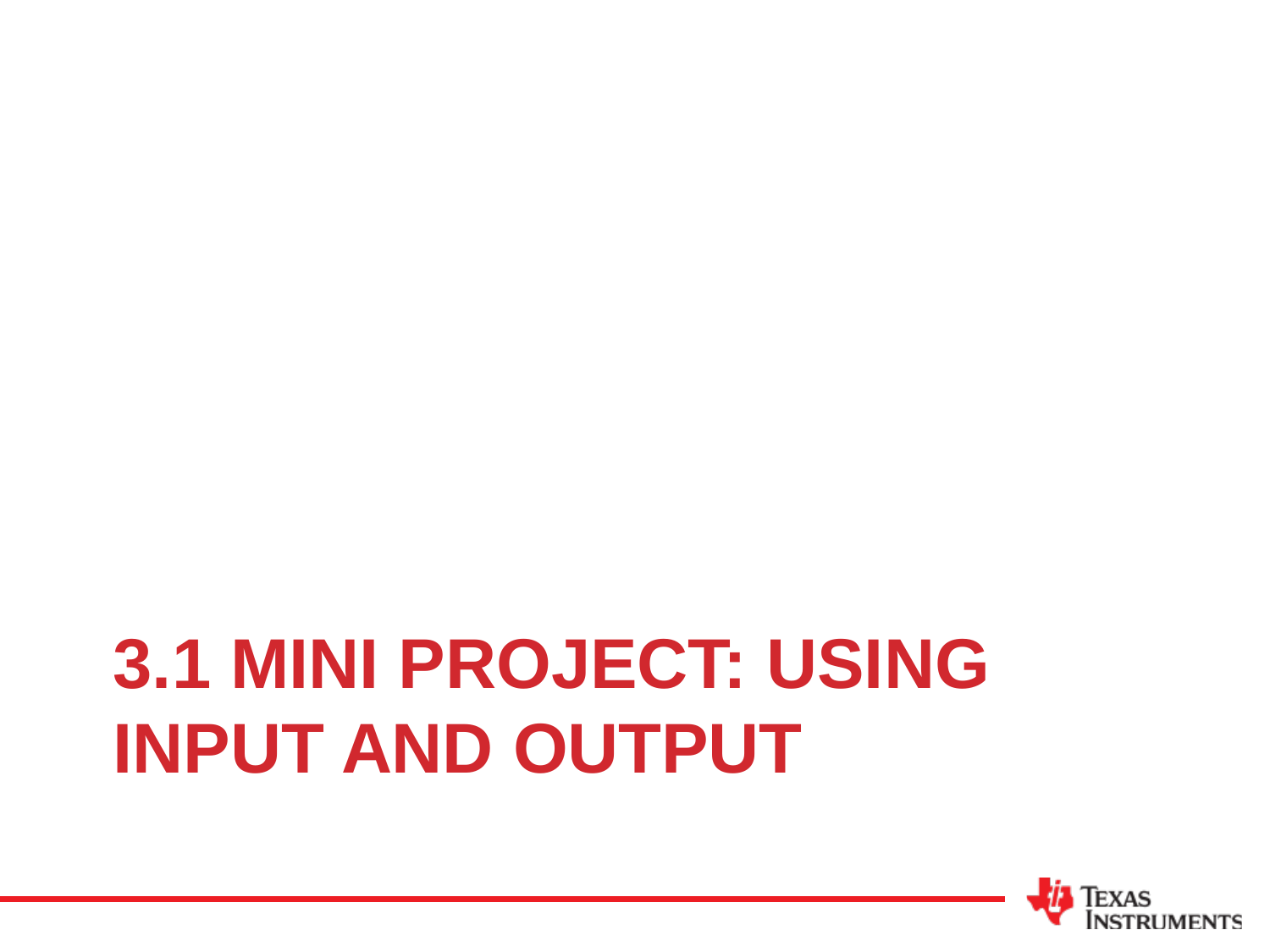

# 3.1 Mini Project: Using InPut and OutPUT